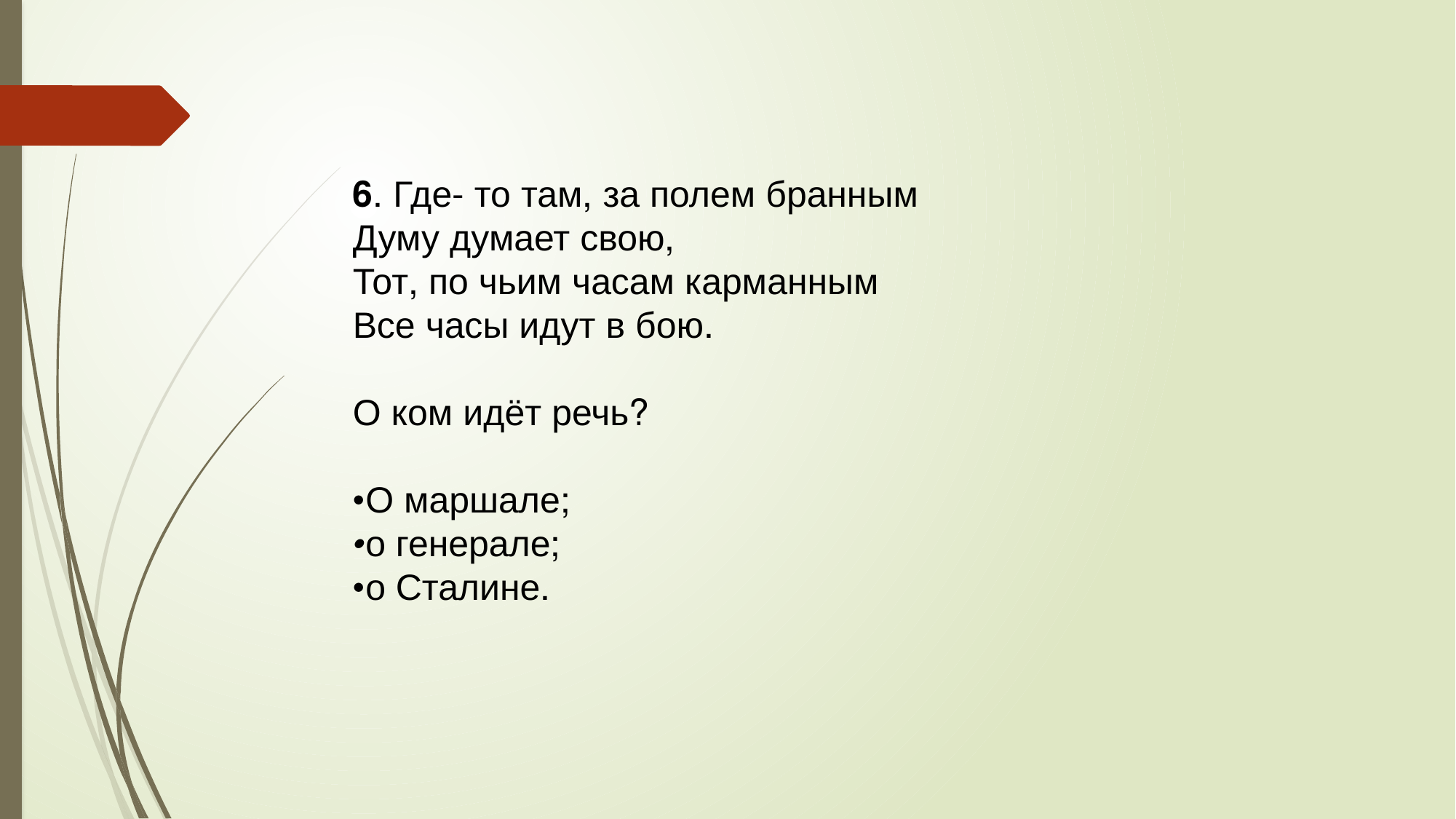

6. Где- то там, за полем бранным
Думу думает свою,
Тот, по чьим часам карманным
Все часы идут в бою.
О ком идёт речь?
•О маршале;
•о генерале;
•о Сталине.